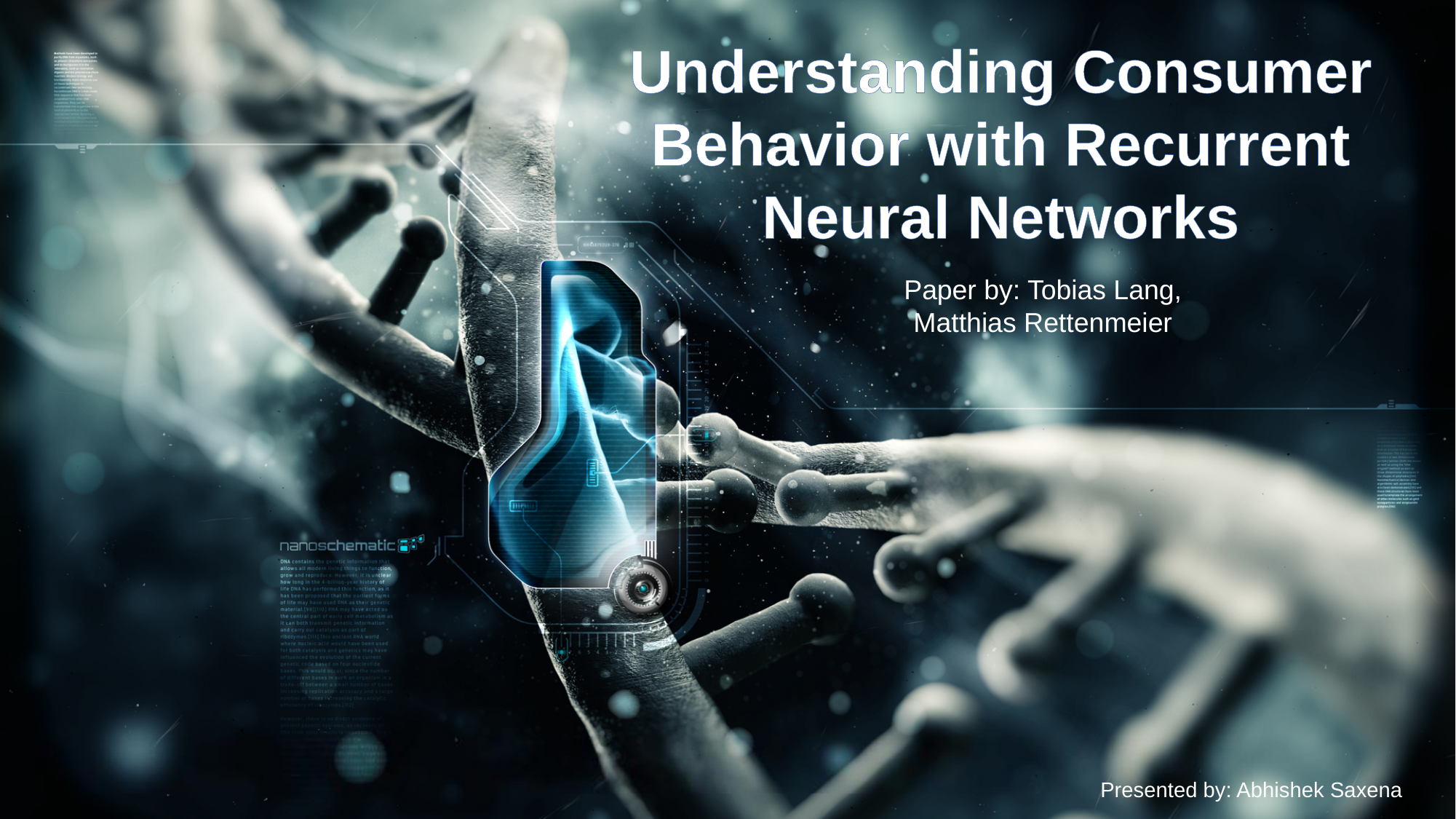

Understanding Consumer Behavior with Recurrent Neural Networks
Paper by: Tobias Lang, Matthias Rettenmeier
Presented by: Abhishek Saxena